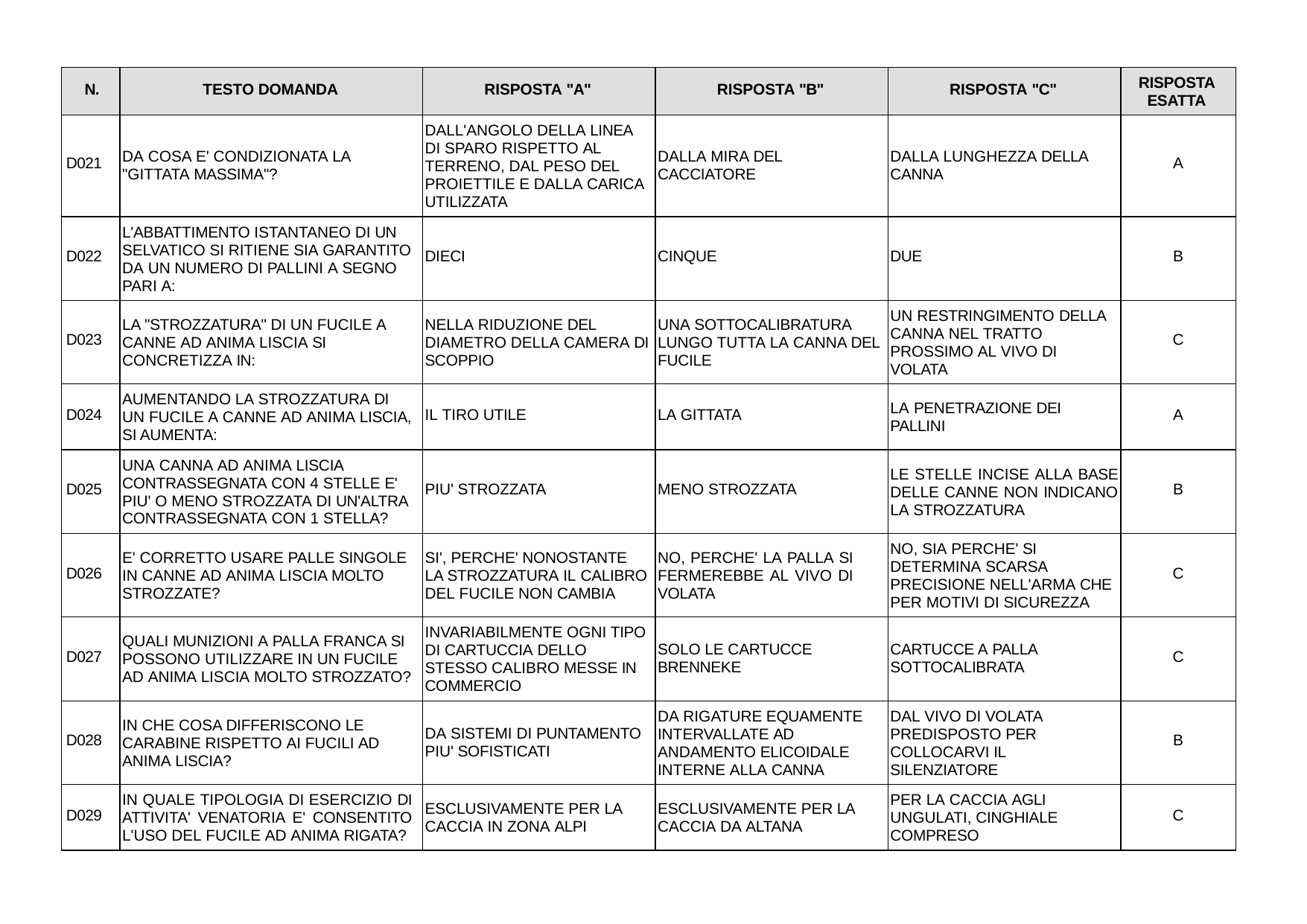

| N. | TESTO DOMANDA | RISPOSTA "A" | RISPOSTA "B" | RISPOSTA "C" | RISPOSTA ESATTA |
| --- | --- | --- | --- | --- | --- |
| D021 | DA COSA E' CONDIZIONATA LA "GITTATA MASSIMA"? | DALL'ANGOLO DELLA LINEA DI SPARO RISPETTO AL TERRENO, DAL PESO DEL PROIETTILE E DALLA CARICA UTILIZZATA | DALLA MIRA DEL CACCIATORE | DALLA LUNGHEZZA DELLA CANNA | A |
| D022 | L'ABBATTIMENTO ISTANTANEO DI UN SELVATICO SI RITIENE SIA GARANTITO DA UN NUMERO DI PALLINI A SEGNO PARI A: | DIECI | CINQUE | DUE | B |
| D023 | LA "STROZZATURA" DI UN FUCILE A CANNE AD ANIMA LISCIA SI CONCRETIZZA IN: | NELLA RIDUZIONE DEL DIAMETRO DELLA CAMERA DI SCOPPIO | UNA SOTTOCALIBRATURA LUNGO TUTTA LA CANNA DEL FUCILE | UN RESTRINGIMENTO DELLA CANNA NEL TRATTO PROSSIMO AL VIVO DI VOLATA | C |
| D024 | AUMENTANDO LA STROZZATURA DI UN FUCILE A CANNE AD ANIMA LISCIA, SI AUMENTA: | IL TIRO UTILE | LA GITTATA | LA PENETRAZIONE DEI PALLINI | A |
| D025 | UNA CANNA AD ANIMA LISCIA CONTRASSEGNATA CON 4 STELLE E' PIU' O MENO STROZZATA DI UN'ALTRA CONTRASSEGNATA CON 1 STELLA? | PIU' STROZZATA | MENO STROZZATA | LE STELLE INCISE ALLA BASE DELLE CANNE NON INDICANO LA STROZZATURA | B |
| D026 | E' CORRETTO USARE PALLE SINGOLE IN CANNE AD ANIMA LISCIA MOLTO STROZZATE? | SI', PERCHE' NONOSTANTE LA STROZZATURA IL CALIBRO DEL FUCILE NON CAMBIA | NO, PERCHE' LA PALLA SI FERMEREBBE AL VIVO DI VOLATA | NO, SIA PERCHE' SI DETERMINA SCARSA PRECISIONE NELL'ARMA CHE PER MOTIVI DI SICUREZZA | C |
| D027 | QUALI MUNIZIONI A PALLA FRANCA SI POSSONO UTILIZZARE IN UN FUCILE AD ANIMA LISCIA MOLTO STROZZATO? | INVARIABILMENTE OGNI TIPO DI CARTUCCIA DELLO STESSO CALIBRO MESSE IN COMMERCIO | SOLO LE CARTUCCE BRENNEKE | CARTUCCE A PALLA SOTTOCALIBRATA | C |
| D028 | IN CHE COSA DIFFERISCONO LE CARABINE RISPETTO AI FUCILI AD ANIMA LISCIA? | DA SISTEMI DI PUNTAMENTO PIU' SOFISTICATI | DA RIGATURE EQUAMENTE INTERVALLATE AD ANDAMENTO ELICOIDALE INTERNE ALLA CANNA | DAL VIVO DI VOLATA PREDISPOSTO PER COLLOCARVI IL SILENZIATORE | B |
| D029 | IN QUALE TIPOLOGIA DI ESERCIZIO DI ATTIVITA' VENATORIA E' CONSENTITO L'USO DEL FUCILE AD ANIMA RIGATA? | ESCLUSIVAMENTE PER LA CACCIA IN ZONA ALPI | ESCLUSIVAMENTE PER LA CACCIA DA ALTANA | PER LA CACCIA AGLI UNGULATI, CINGHIALE COMPRESO | C |